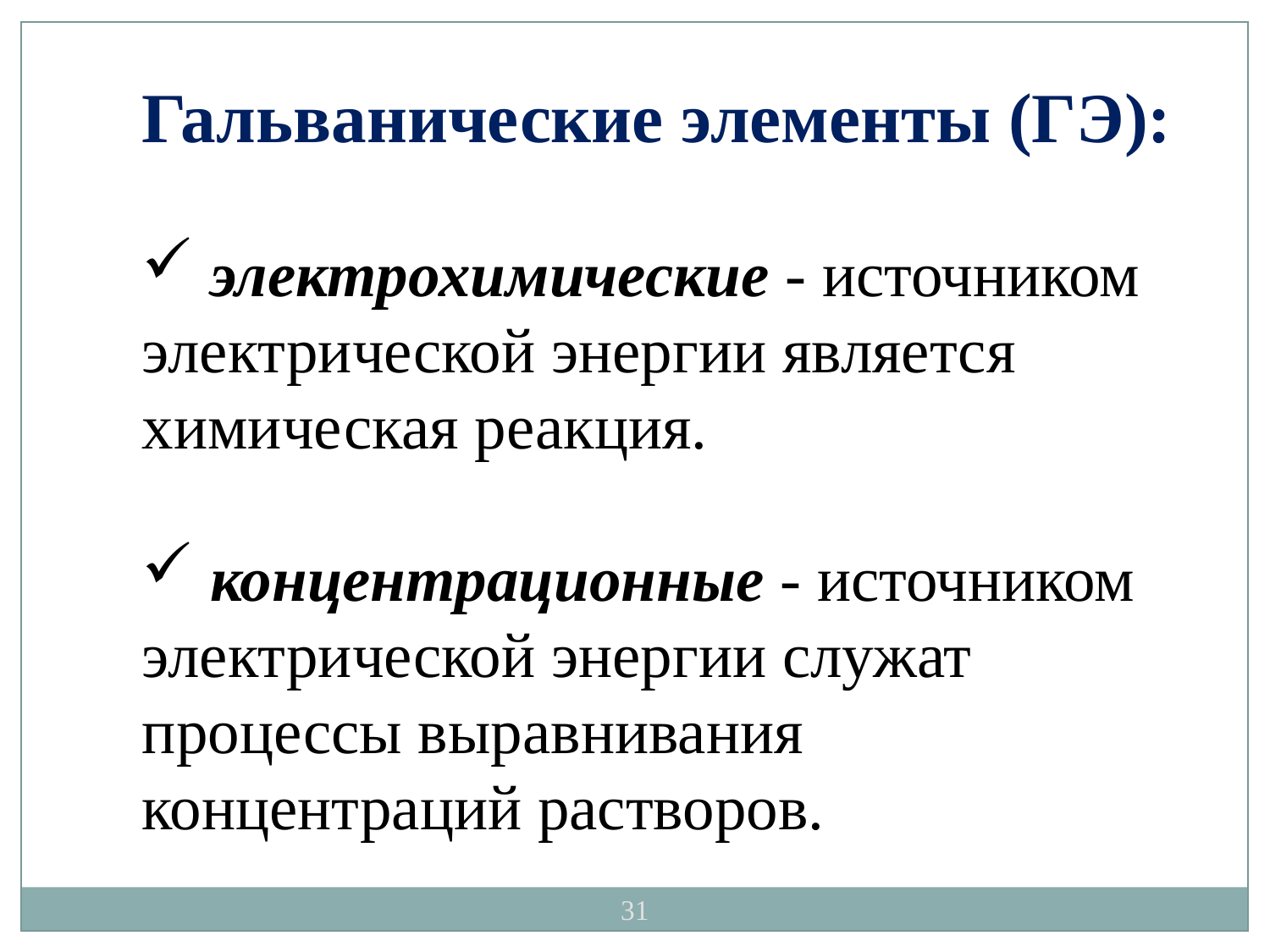

Гальванические элементы (ГЭ):

 электрохимические - источником
электрической энергии является
химическая реакция.

 концентрационные - источником
электрической энергии служат
процессы выравнивания
концентраций растворов.
31